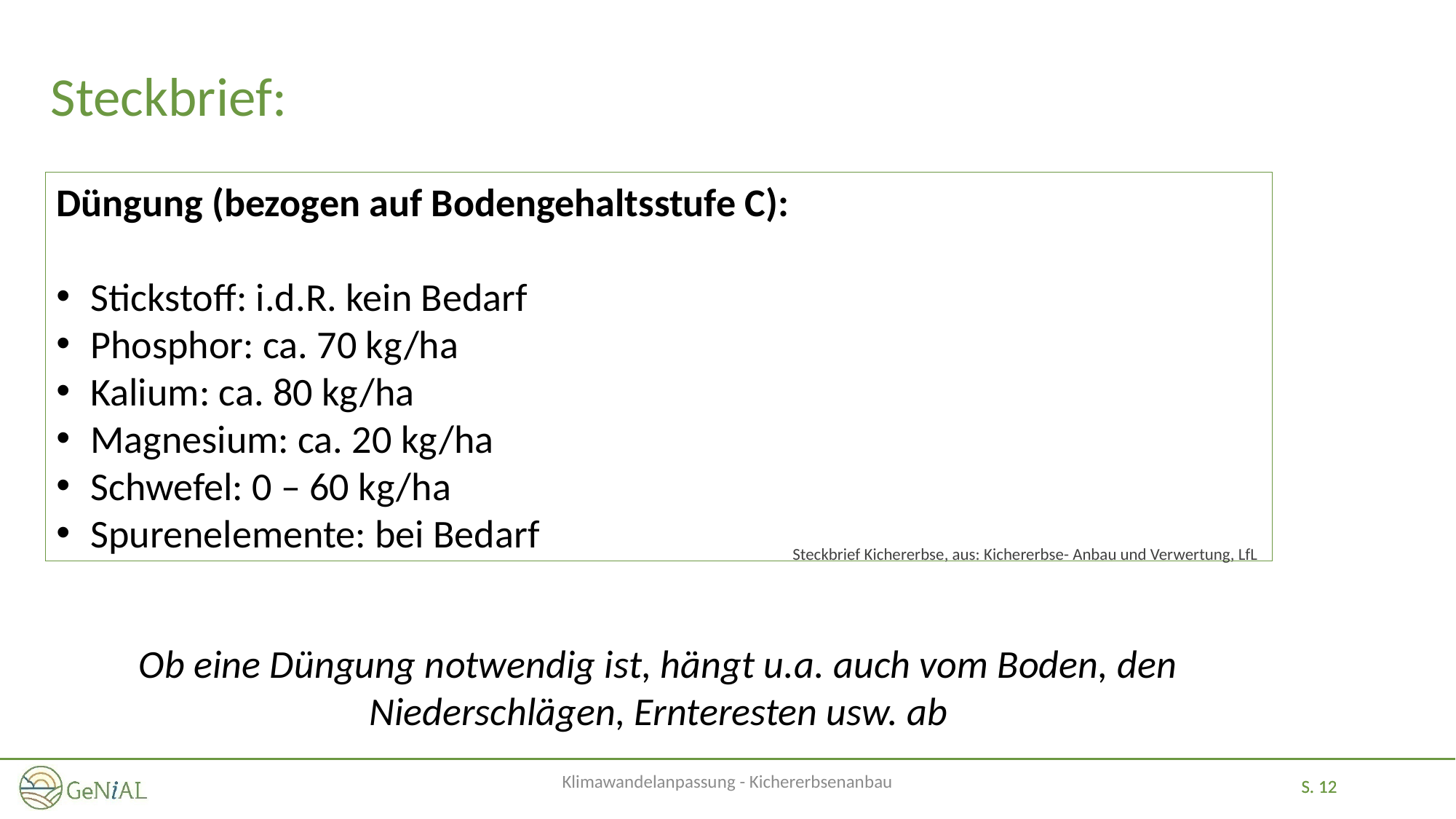

# Steckbrief:
Düngung (bezogen auf Bodengehaltsstufe C):

Stickstoff: i.d.R. kein Bedarf
Phosphor: ca. 70 kg/ha
Kalium: ca. 80 kg/ha
Magnesium: ca. 20 kg/ha
Schwefel: 0 – 60 kg/ha
Spurenelemente: bei Bedarf
Steckbrief Kichererbse, aus: Kichererbse- Anbau und Verwertung, LfL

Ob eine Düngung notwendig ist, hängt u.a. auch vom Boden, den Niederschlägen, Ernteresten usw. ab
Klimawandelanpassung - Kichererbsenanbau